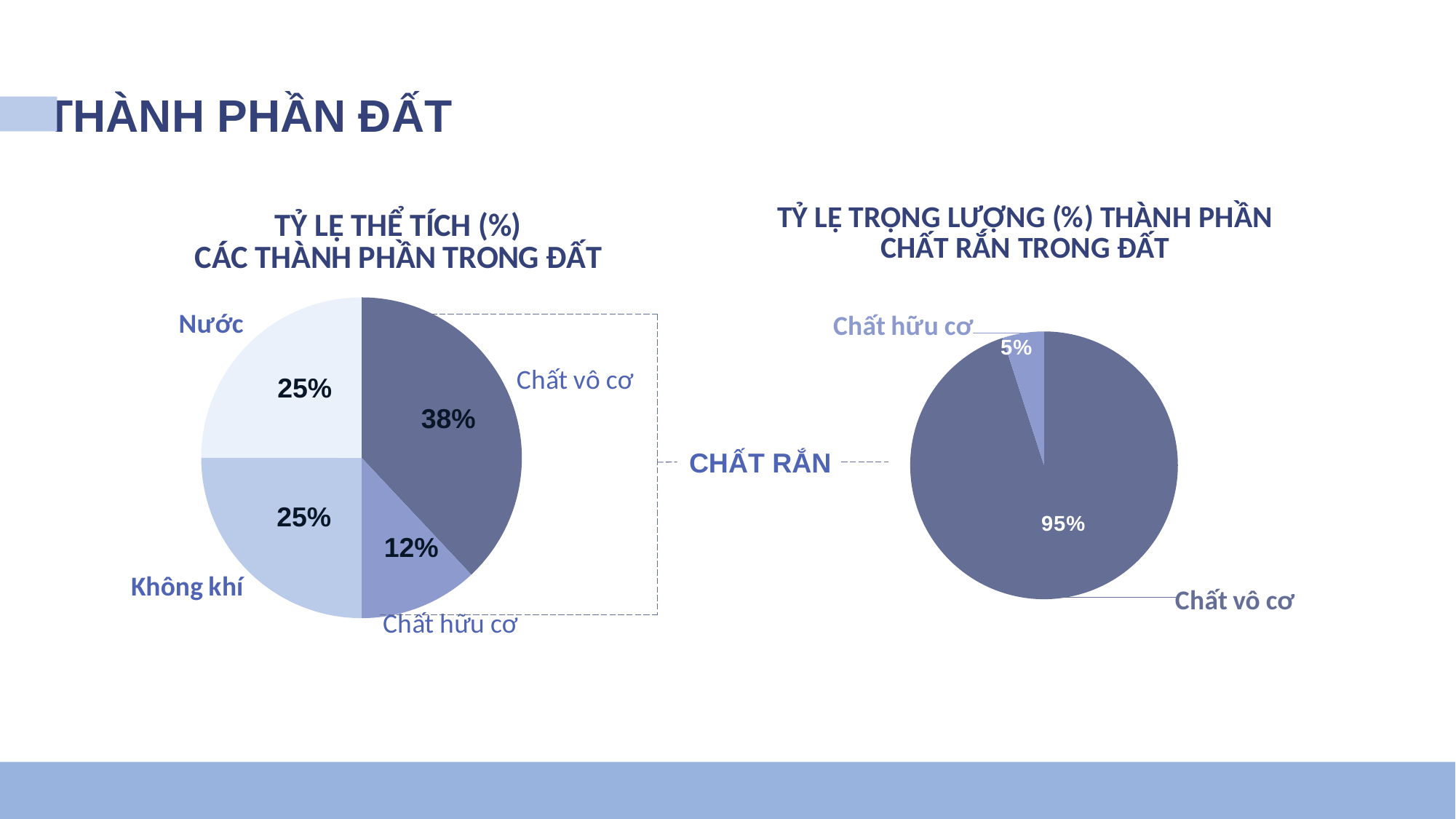

THÀNH PHẦN ĐẤT

### Chart: TỶ LỆ THỂ TÍCH (%)
CÁC THÀNH PHẦN TRONG ĐẤT

| Category | TỶ LỆ THỂ TÍCH (%) CÁC THÀNH PHẦN TRONG ĐẤT |
|---|---|
| Chất vô cơ | 38.0 |
| Chất hữu cơ | 12.0 |
| Không khí | 25.0 |
| Nước | 25.0 |
25%
38%
25%
12%

### Chart: TỶ LỆ TRỌNG LƯỢNG (%) THÀNH PHẦN CHẤT RẮN TRONG ĐẤT

| Category | Sales |
|---|---|
| Chất vô cơ | 95.0 |
| Chất hữu cơ | 5.0 |
CHẤT RẮN